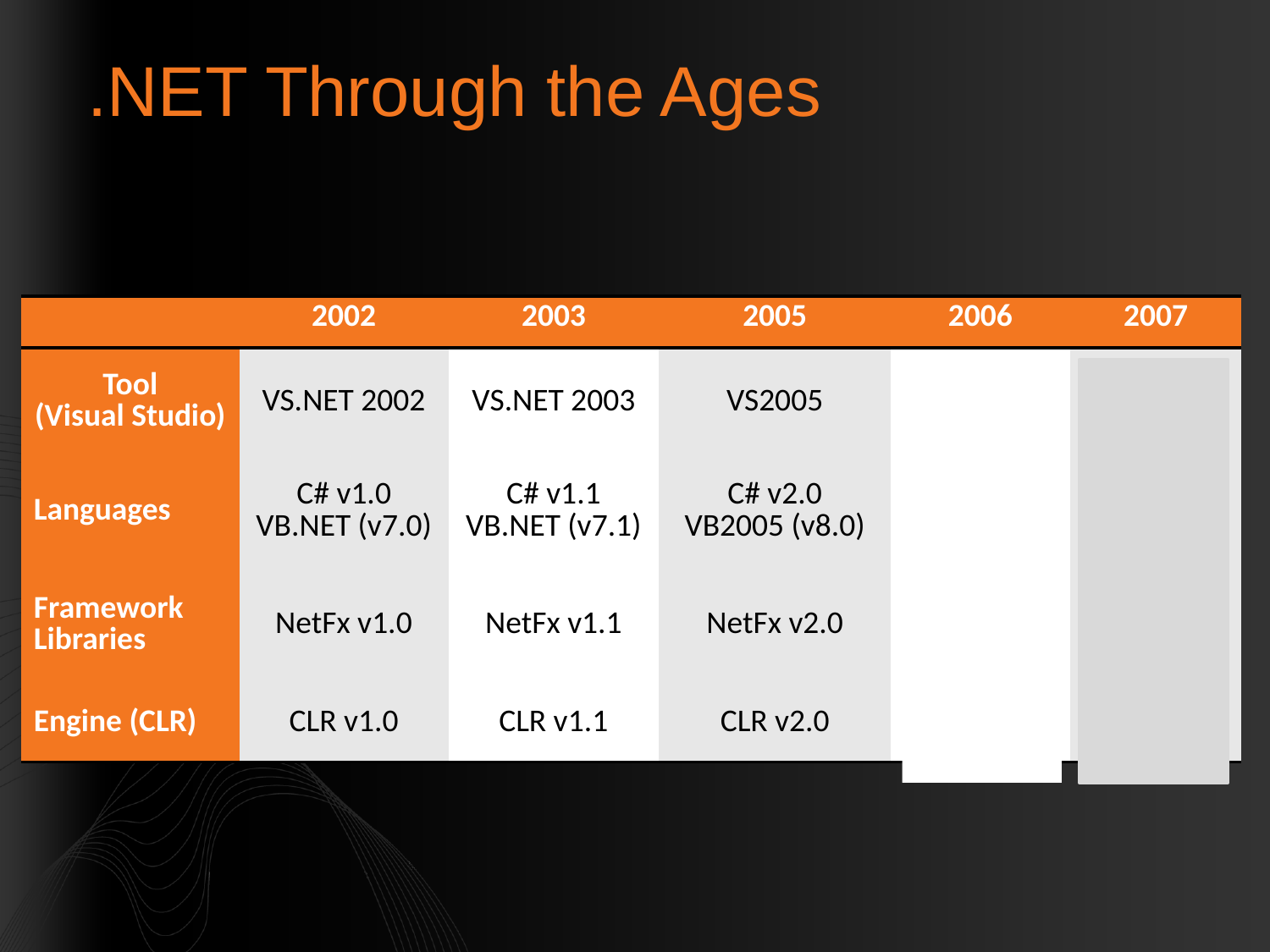

# .NET Through the Ages
|  | 2002 | 2003 | 2005 | 2006 | 2007 |
| --- | --- | --- | --- | --- | --- |
| Tool (Visual Studio) | VS.NET 2002 | VS.NET 2003 | VS2005 | VS2005 + Extensions | VS2008 |
| Languages | C# v1.0 VB.NET (v7.0) | C# v1.1 VB.NET (v7.1) | C# v2.0 VB2005 (v8.0) | as before | C# v3.0 VB9 |
| Framework Libraries | NetFx v1.0 | NetFx v1.1 | NetFx v2.0 | NetFx v3.0 | NetFx v3.5 |
| Engine (CLR) | CLR v1.0 | CLR v1.1 | CLR v2.0 | same version | same version |